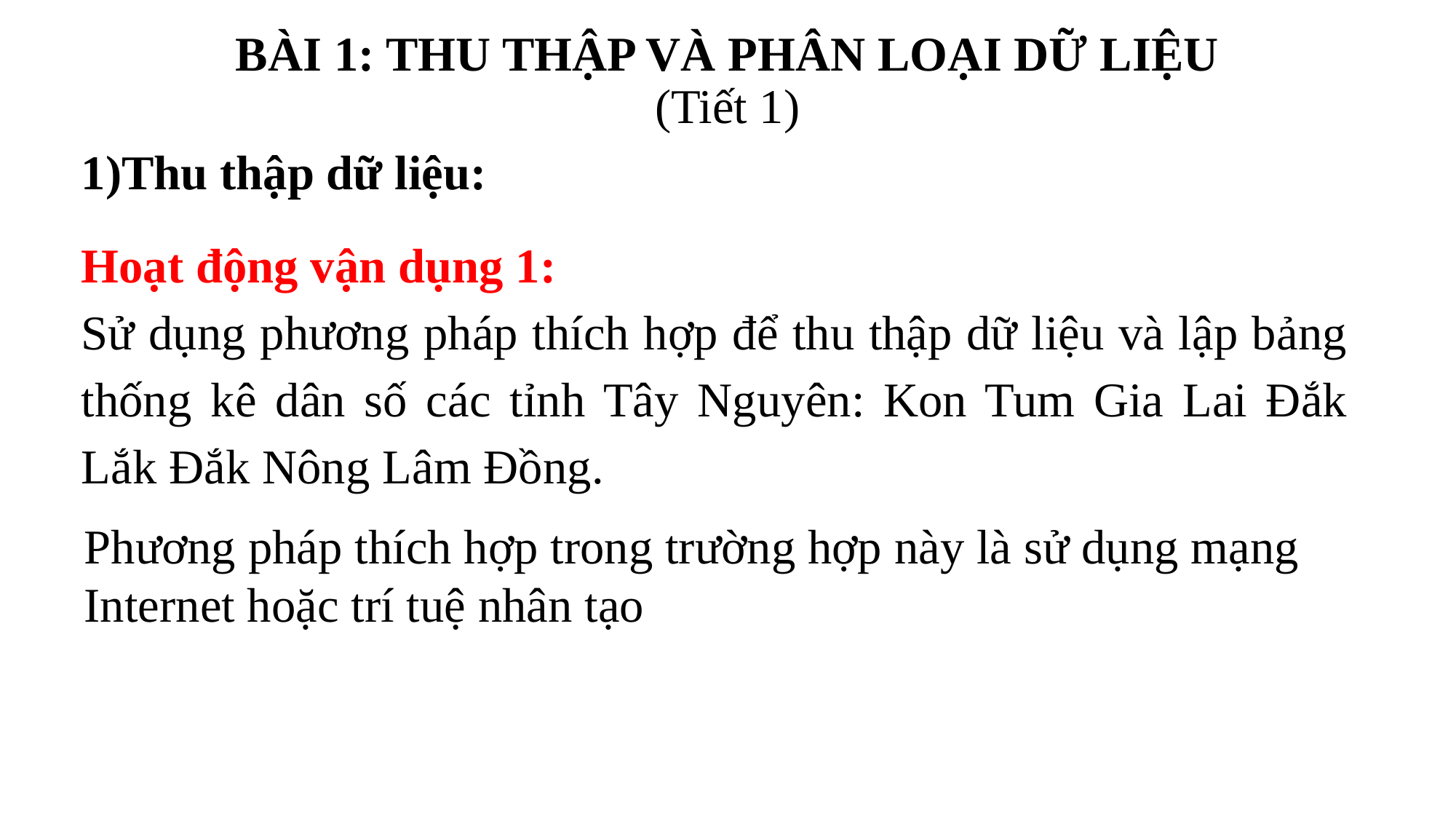

BÀI 1: THU THẬP VÀ PHÂN LOẠI DỮ LIỆU
(Tiết 1)
1)Thu thập dữ liệu:

Hoạt động vận dụng 1:
Sử dụng phương pháp thích hợp để thu thập dữ liệu và lập bảng thống kê dân số các tỉnh Tây Nguyên: Kon Tum Gia Lai Đắk Lắk Đắk Nông Lâm Đồng.
Phương pháp thích hợp trong trường hợp này là sử dụng mạng
Internet hoặc trí tuệ nhân tạo